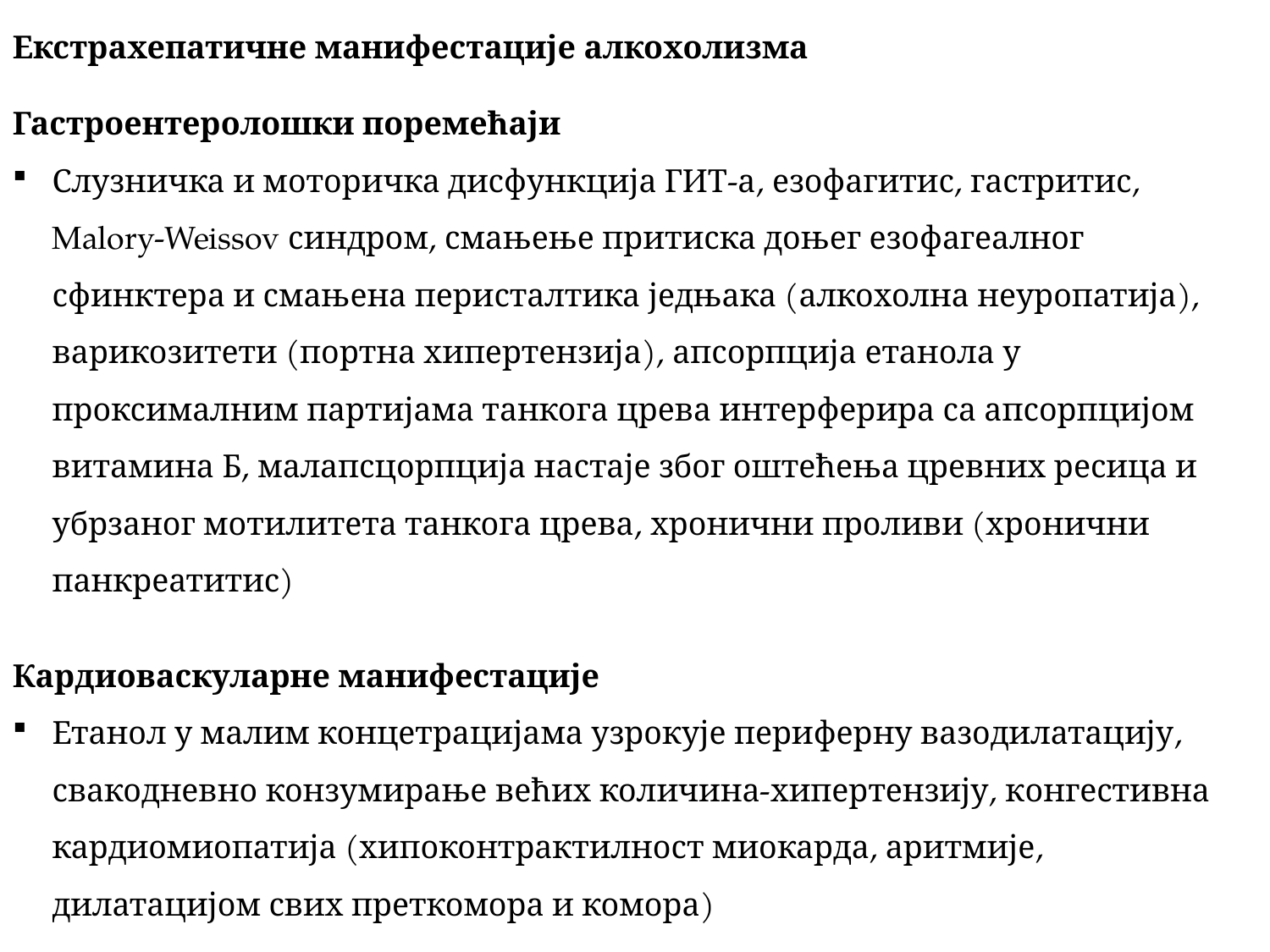

Екстрахепатичне манифестације алкохолизма

Гастроентеролошки поремећаји
Слузничка и моторичка дисфункција ГИТ-а, езофагитис, гастритис, Malory-Weissov синдром, смањење притиска доњег езофагеалног сфинктера и смањена перисталтика једњака (алкохолна неуропатија), варикозитети (портна хипертензија), апсорпција етанола у проксималним партијама танкога црева интерферира са апсорпцијом витамина Б, малапсцорпција настаје због оштећења цревних ресица и убрзаног мотилитета танкога црева, хронични проливи (хронични панкреатитис)

Кардиоваскуларне манифестације
Етанол у малим концетрацијама узрокује периферну вазодилатацију, свакодневно конзумирање већих количина-хипертензију, конгестивна кардиомиопатија (хипоконтрактилност миокарда, аритмије, дилатацијом свих преткомора и комора)